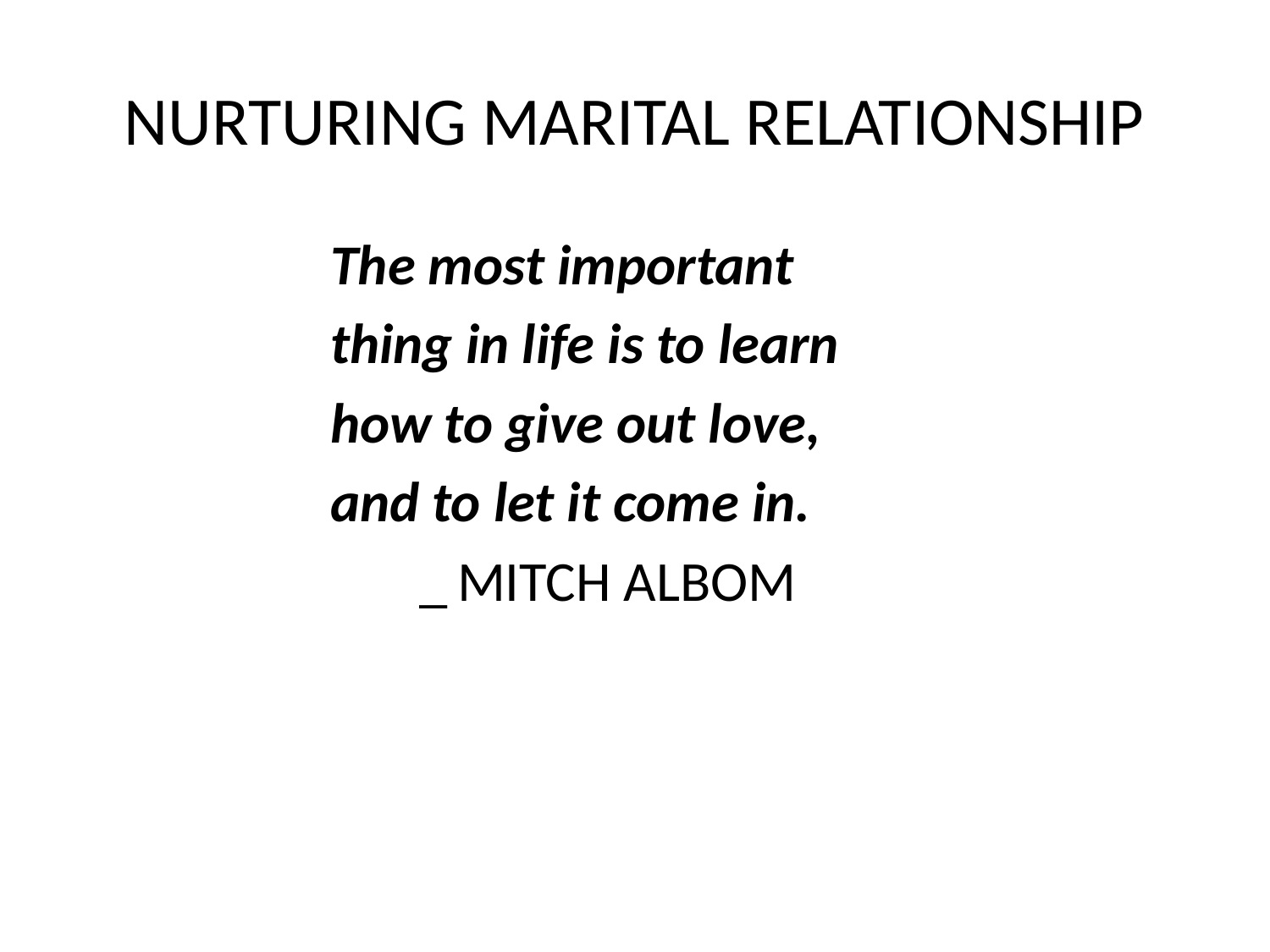

# NURTURING MARITAL RELATIONSHIP
		The most important
		thing in life is to learn
		how to give out love,
		and to let it come in.
		       _	MITCH ALBOM